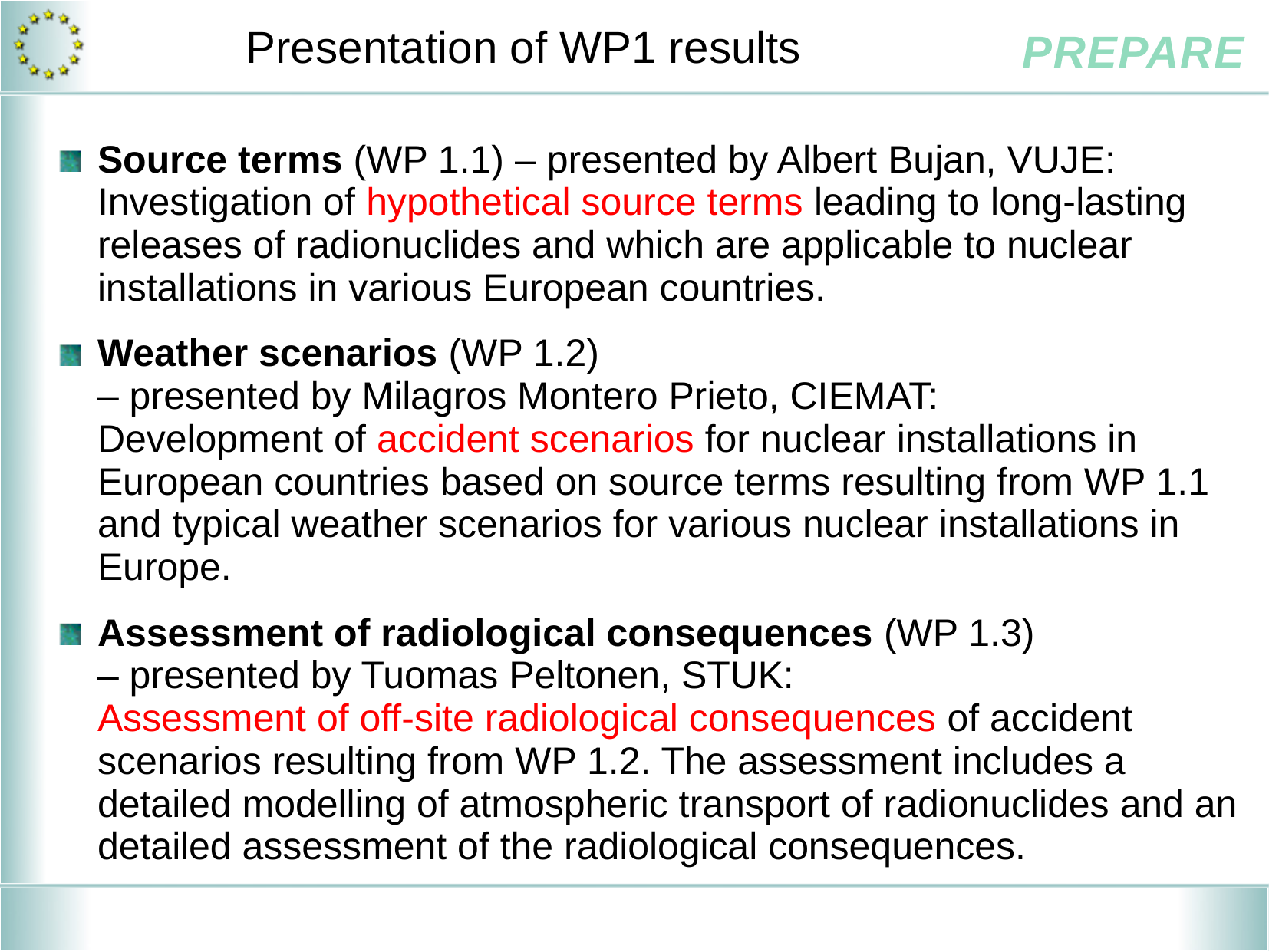

# Presentation of WP1 results
Source terms (WP 1.1) – presented by Albert Bujan, VUJE:
Investigation of hypothetical source terms leading to long-lasting releases of radionuclides and which are applicable to nuclear installations in various European countries.
Weather scenarios (WP 1.2)
– presented by Milagros Montero Prieto, CIEMAT:
Development of accident scenarios for nuclear installations in European countries based on source terms resulting from WP 1.1 and typical weather scenarios for various nuclear installations in Europe.
Assessment of radiological consequences (WP 1.3)
– presented by Tuomas Peltonen, STUK:
Assessment of off-site radiological consequences of accident scenarios resulting from WP 1.2. The assessment includes a detailed modelling of atmospheric transport of radionuclides and an detailed assessment of the radiological consequences.